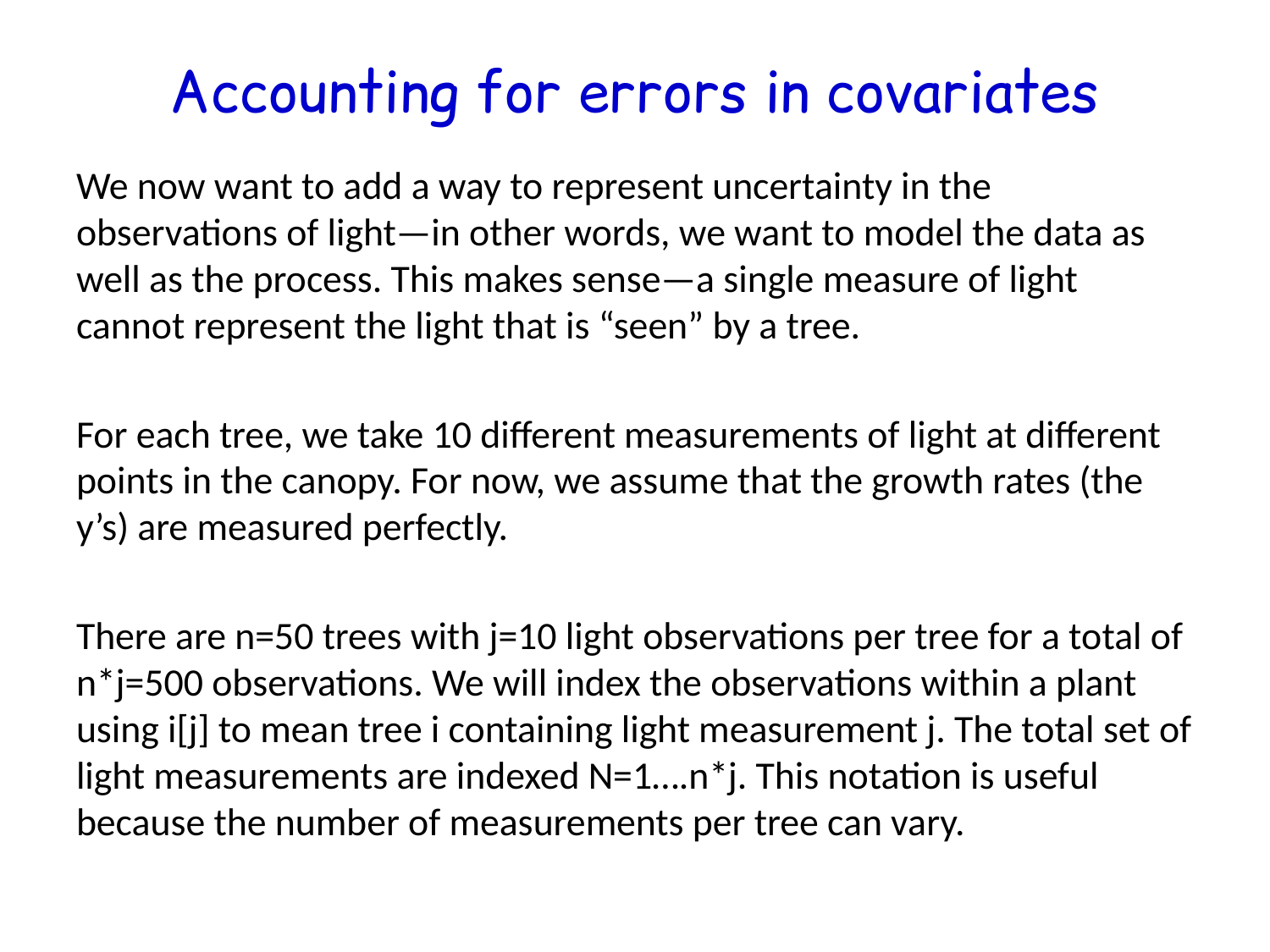

# Accounting for errors in covariates
We now want to add a way to represent uncertainty in the observations of light—in other words, we want to model the data as well as the process. This makes sense—a single measure of light cannot represent the light that is “seen” by a tree.

For each tree, we take 10 different measurements of light at different points in the canopy. For now, we assume that the growth rates (the y’s) are measured perfectly.

There are n=50 trees with j=10 light observations per tree for a total of n*j=500 observations. We will index the observations within a plant using i[j] to mean tree i containing light measurement j. The total set of light measurements are indexed N=1….n*j. This notation is useful because the number of measurements per tree can vary.